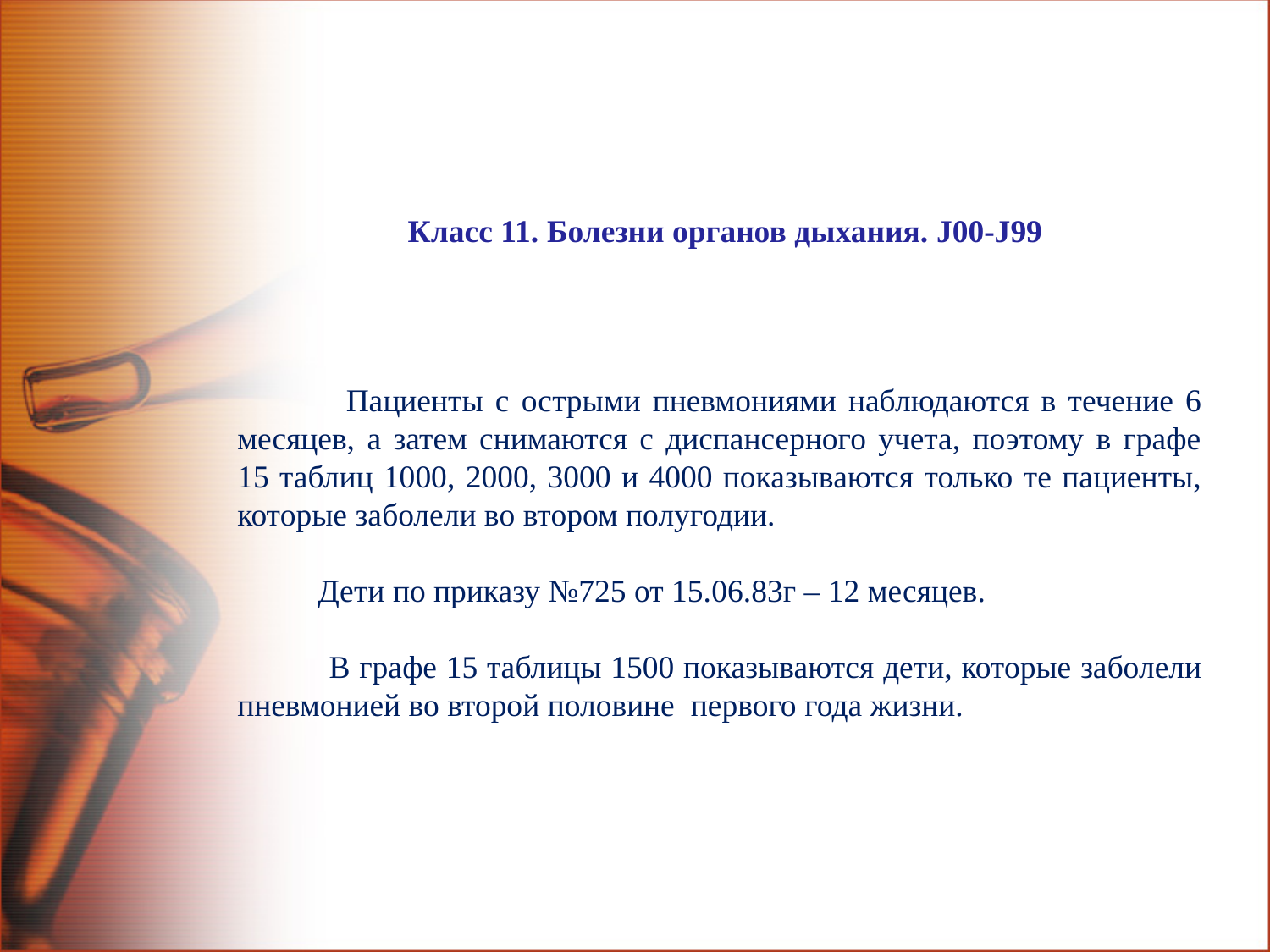

Класс 11. Болезни органов дыхания. J00-J99
         Пациенты с острыми пневмониями наблюдаются в течение 6 месяцев, а затем снимаются с диспансерного учета, поэтому в графе 15 таблиц 1000, 2000, 3000 и 4000 показываются только те пациенты, которые заболели во втором полугодии.

          Дети по приказу №725 от 15.06.83г – 12 месяцев.

          В графе 15 таблицы 1500 показываются дети, которые заболели пневмонией во второй половине  первого года жизни.